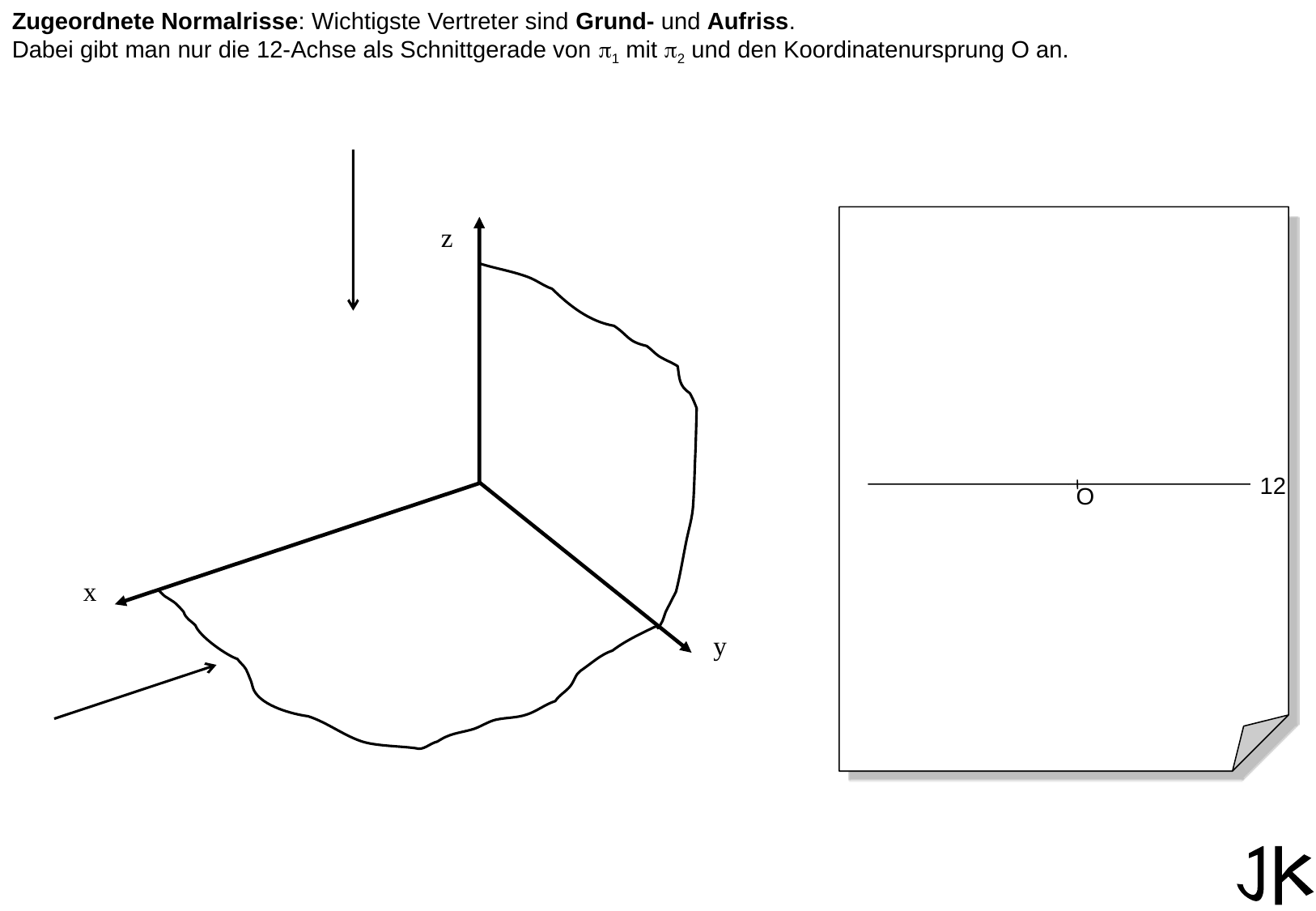

Zugeordnete Normalrisse: Wichtigste Vertreter sind Grund- und Aufriss.
Dabei gibt man nur die 12-Achse als Schnittgerade von π1 mit π2 und den Koordinatenursprung O an.

z

x
y

12
O

JK